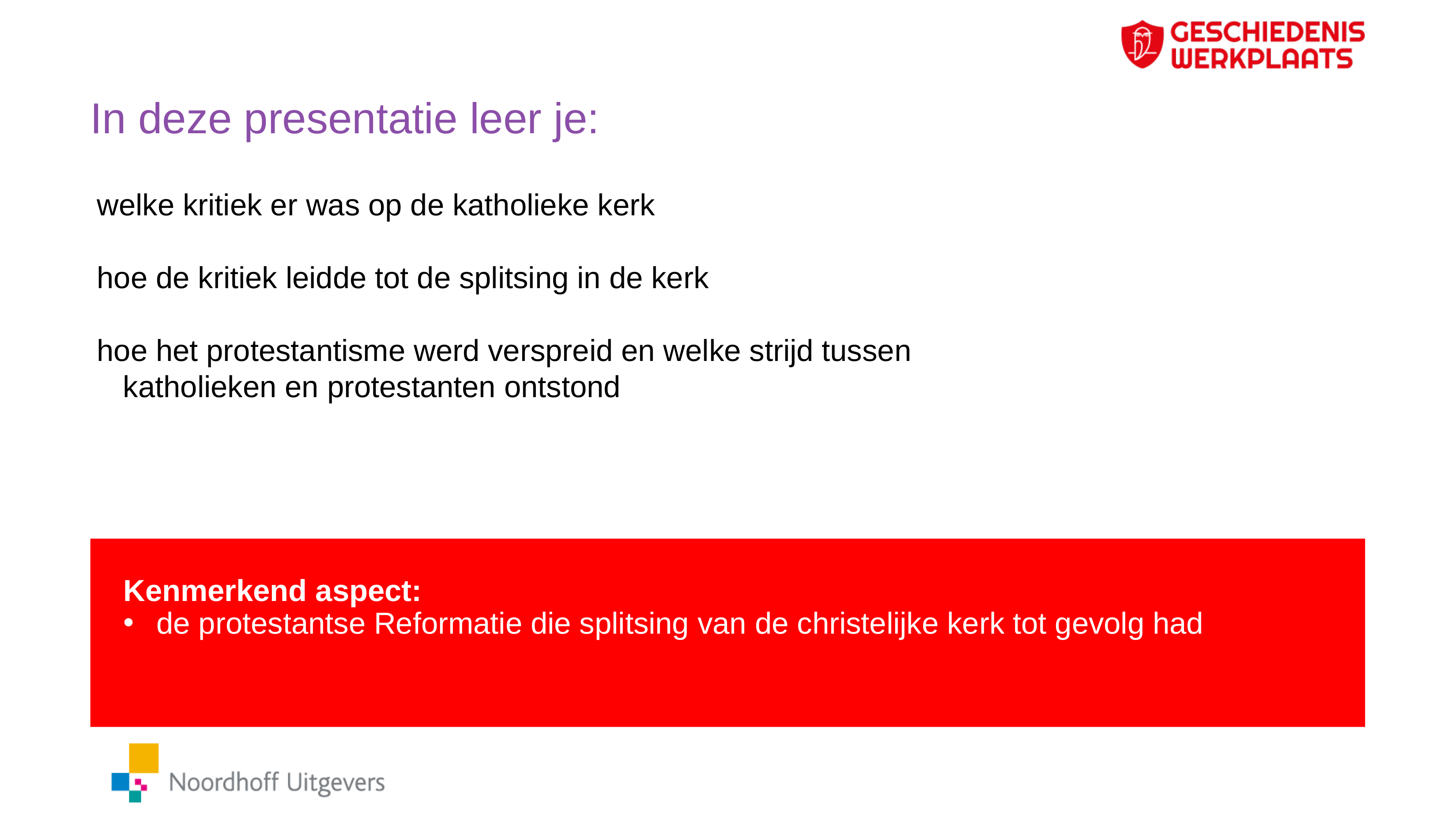

# In deze presentatie leer je:
welke kritiek er was op de katholieke kerk
hoe de kritiek leidde tot de splitsing in de kerk
hoe het protestantisme werd verspreid en welke strijd tussen katholieken en protestanten ontstond

Kenmerkend aspect:
de protestantse Reformatie die splitsing van de christelijke kerk tot gevolg had